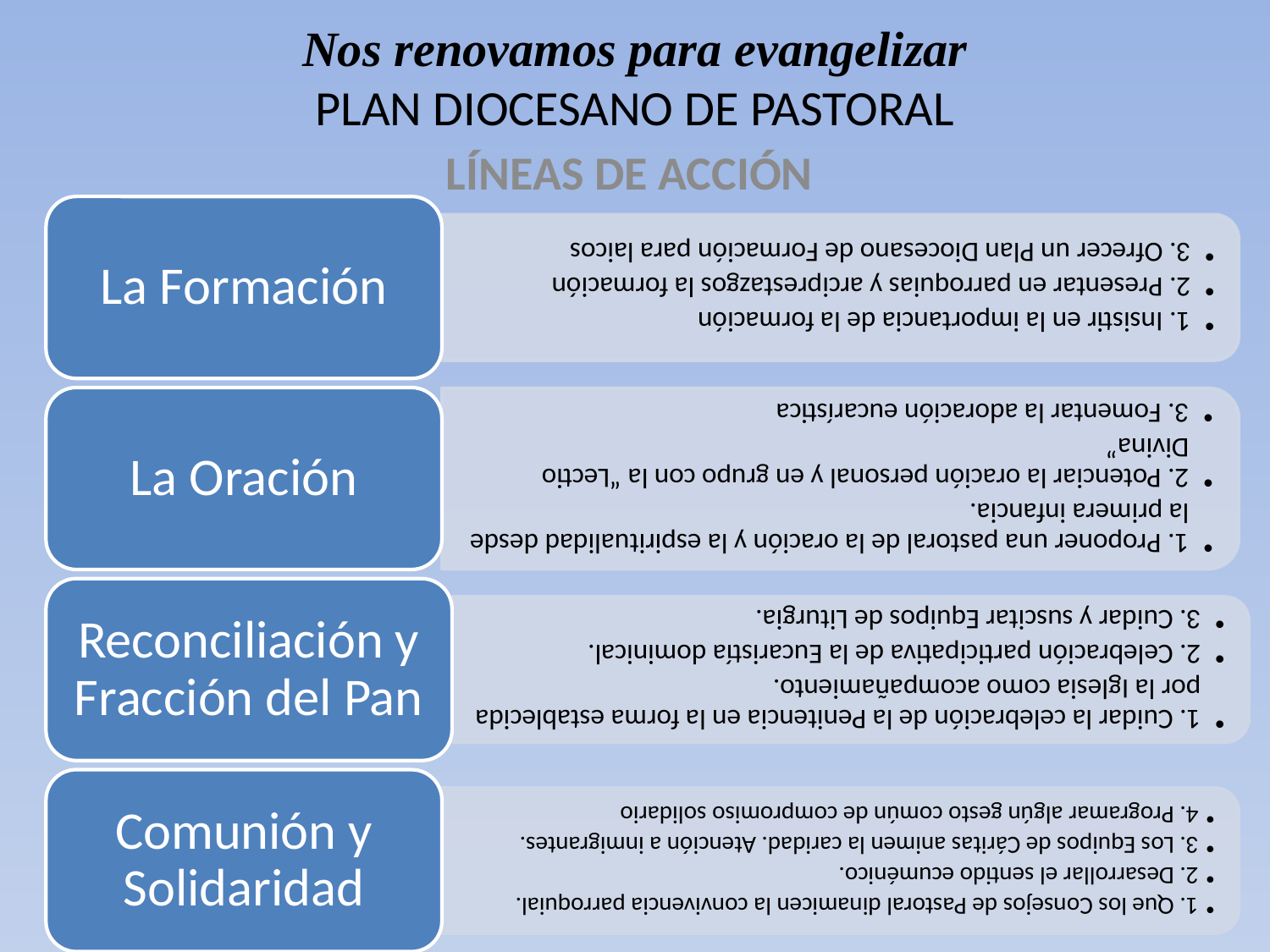

# Nos renovamos para evangelizar PLAN DIOCESANO DE PASTORAL
LÍNEAS DE ACCIÓN
1. Insistir en la importancia de la formación
2. Presentar en parroquias y arciprestazgos la formación
3. Ofrecer un Plan Diocesano de Formación para laicos
La Formación
1. Proponer una pastoral de la oración y la espiritualidad desde la primera infancia.
2. Potenciar la oración personal y en grupo con la “Lectio Divina”
3. Fomentar la adoración eucarística
La Oración
1. Cuidar la celebración de la Penitencia en la forma establecida por la Iglesia como acompañamiento.
2. Celebración participativa de la Eucaristía dominical.
3. Cuidar y suscitar Equipos de Liturgia.
Reconciliación y Fracción del Pan
1. Que los Consejos de Pastoral dinamicen la convivencia parroquial.
2. Desarrollar el sentido ecuménico.
3. Los Equipos de Cáritas animen la caridad. Atención a inmigrantes.
4. Programar algún gesto común de compromiso solidario
Comunión y Solidaridad